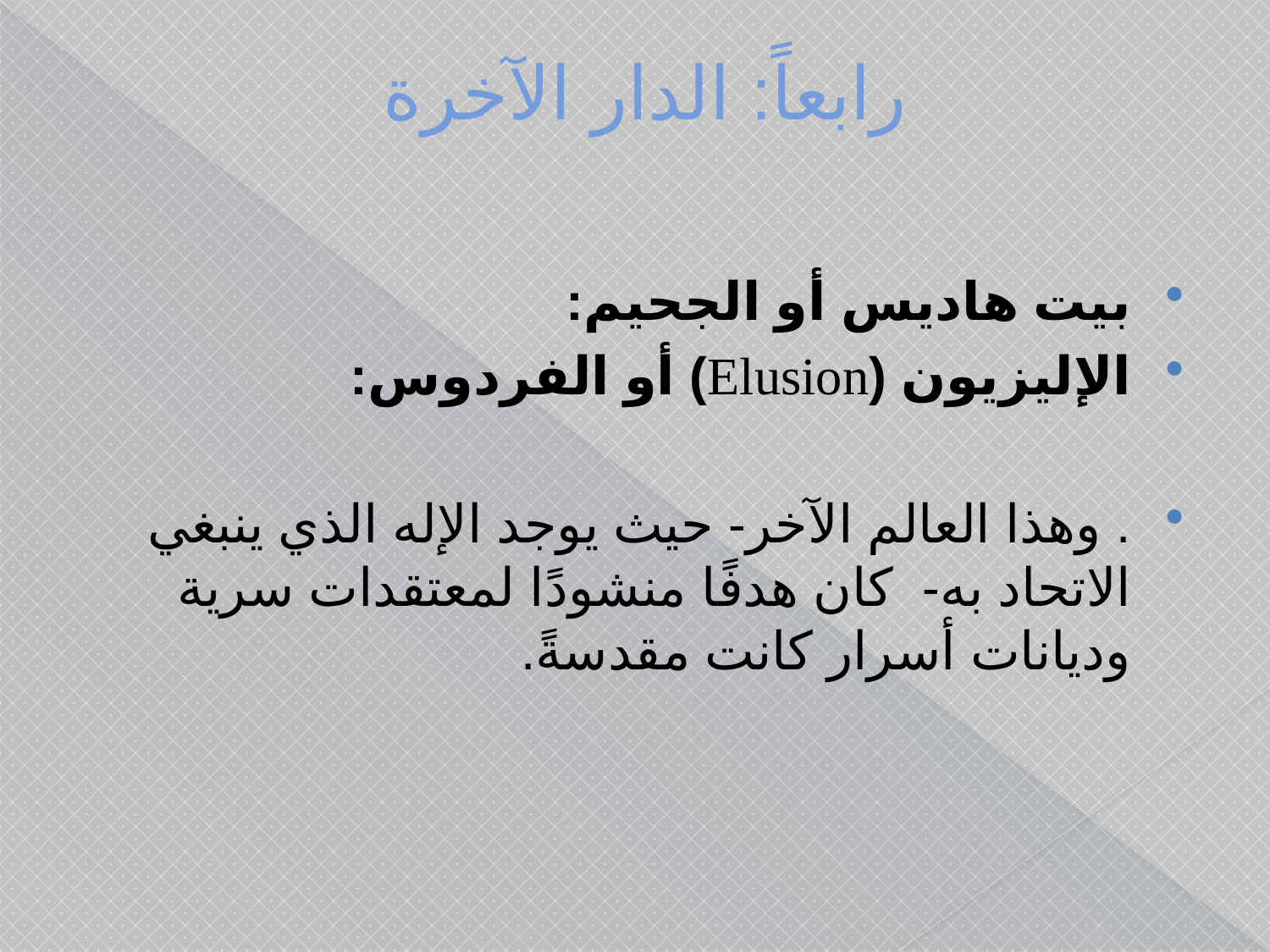

# رابعاً: الدار الآخرة
بيت هاديس أو الجحيم:
الإليزيون (Elusion) أو الفردوس:

. وهذا العالم الآخر- حيث يوجد الإله الذي ينبغي الاتحاد به-  كان هدفًا منشودًا لمعتقدات سرية وديانات أسرار كانت مقدسةً.